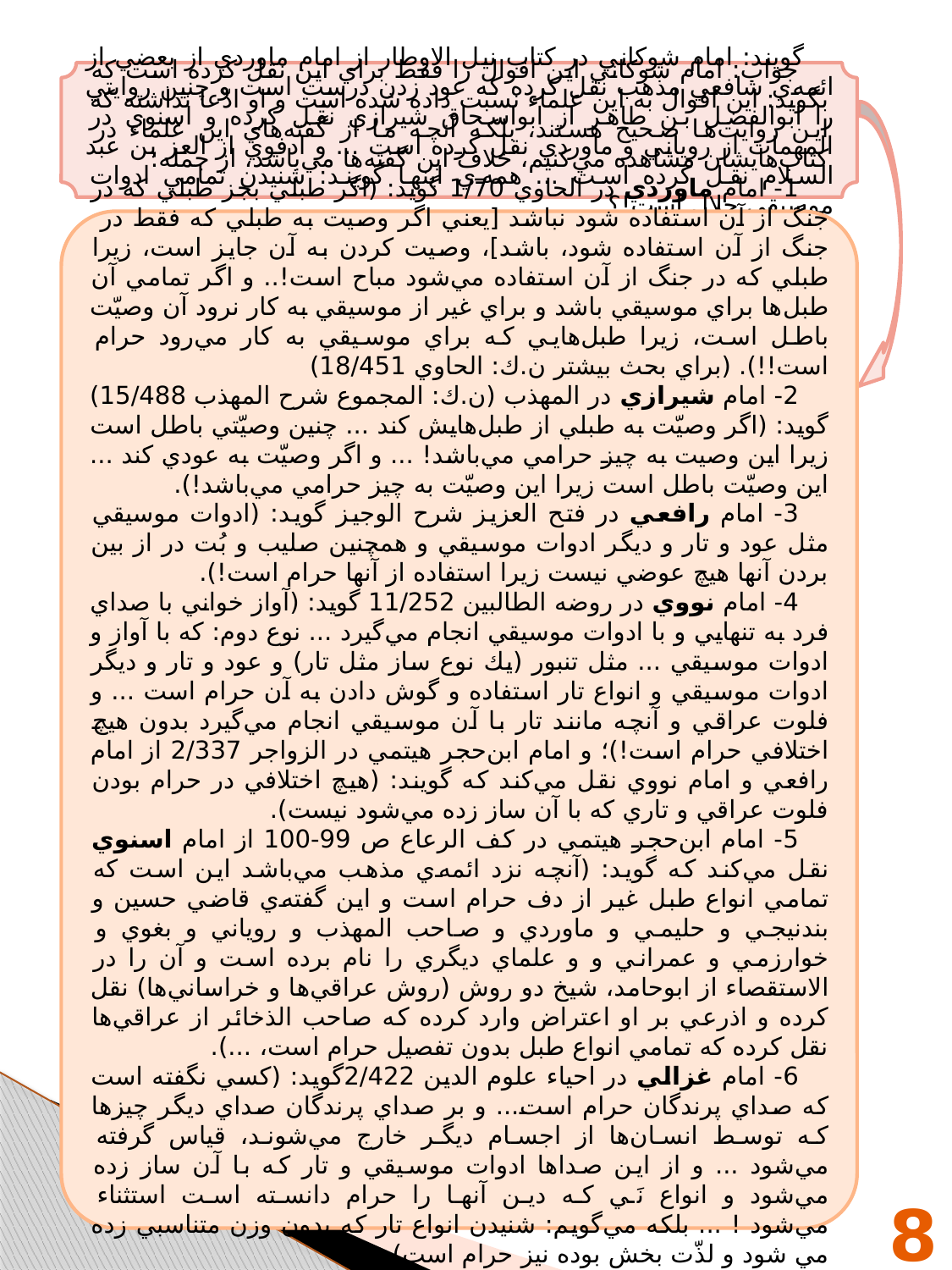

گويند: امام شوكاني در كتاب نيل الاوطار از امام ماوردي از بعضي از ائمه‌ي شافعي مذهب نقل كرده كه عود زدن درست است و چنين روايتي را ابوالفضل بن طاهر از ابواسحاق شيرازي نقل كرده و اسنوي در المهمات از روياني و ماوردي نقل كرده است ... و ادفوي از العز بن عبد السلام نقل كرده است ... همه‌ي اينها گويند: شنيدن تمامي ادوات موسيقي حلال است!؟

جواب: امام شوكاني اين اقوال را فقط براي اين نقل كرده است كه بگويد: اين اقوال به اين علماء نسبت داده شده است و او ادّعا نداشته كه اين روايت‌ها صحيح هستند، بلكه آنچه ما از گفته‌هاي اين علماء در كتاب‌هايشان مشاهده مي‌كنيم، خلاف اين گفته‌ها مي‌باشد، از جمله:
1- امام ماوردي در الحاوي 1/70 گويد: (اگر طبلي بجز طبلي كه در جنگ از آن استفاده شود نباشد [يعني اگر وصيت به طبلي كه فقط در  جنگ از آن استفاده شود، باشد]، وصيت كردن به آن جايز است، زيرا طبلي كه در جنگ از آن استفاده مي‌شود مباح است!.. و اگر تمامي آن طبل‌ها براي موسيقي باشد و براي غير از موسيقي به كار نرود آن وصيّت باطل است، زيرا طبل‌هايي كه براي موسيقي به كار مي‌رود حرام است!!). (براي بحث بيشتر ن.ك: الحاوي 18/451)
2- امام شيرازي در المهذب (ن.ك: المجموع شرح المهذب 15/488) گويد: (اگر وصيّت به طبلي از طبل‌هايش كند ... چنين وصيّتي باطل است زيرا اين وصيت به چيز حرامي مي‌باشد! ... و اگر وصيّت به عودي كند ... اين وصيّت باطل است زيرا اين وصيّت به چيز حرامي مي‌باشد!).
3- امام رافعي در فتح العزيز شرح الوجيز گويد: (ادوات موسيقي مثل عود و تار و ديگر ادوات موسيقي و همچنين صليب و بُت در از بين بردن آنها هيچ عوضي نيست زيرا استفاده از آنها حرام است!).
4- امام نووي در روضه الطالبين 11/252 گويد: (آواز خواني با صداي فرد به تنهايي و با ادوات موسيقي انجام مي‌گيرد ... نوع دوم: كه با آواز و ادوات موسيقي ... مثل تنبور (يك نوع ساز مثل تار) و عود و تار و ديگر ادوات موسيقي و انواع تار استفاده و گوش دادن به آن حرام است ... و فلوت عراقي و آنچه مانند تار با آن موسيقي انجام مي‌گيرد بدون هيچ اختلافي حرام است!)؛ و امام ابن‌حجر هيتمي در الزواجر 2/337 از امام رافعي و امام نووي نقل مي‌كند كه گويند: (هيچ اختلافي در حرام بودن فلوت عراقي و تاري كه با آن ساز زده مي‌شود نيست).
5- امام ابن‌حجر هيتمي در كف الرعاع ص 99-100 از امام اسنوي نقل مي‌كند كه گويد: (آنچه نزد ائمه‌ي مذهب مي‌باشد اين است كه تمامي انواع طبل غير از دف حرام است و اين گفته‌ي قاضي حسين و بندنيجي و حليمي و ماوردي و صاحب المهذب و روياني و بغوي و خوارزمي و عمراني و و علماي ديگري را نام برده است و آن را در الاستقصاء از ابوحامد، شيخ دو روش (روش عراقي‌ها و خراساني‌ها) نقل كرده و اذرعي بر او اعتراض وارد كرده كه صاحب الذخائر از عراقي‌ها نقل كرده كه تمامي انواع طبل بدون تفصيل حرام است، ...).
6- امام غزالي در احياء علوم الدين 2/422گويد: (كسي نگفته است كه صداي پرندگان حرام است... و بر صداي پرندگان صداي ديگر چيزها كه توسط انسان‌ها از اجسام ديگر خارج مي‌شوند، قياس گرفته مي‌شود ... و از اين صداها ادوات موسيقي و تار كه با آن ساز زده مي‌شود و انواع نَي كه دين آنها را حرام دانسته است استثناء مي‌شود ! ... بلكه مي‌گويم: شنيدن انواع تار كه بدون وزن متناسبي زده مي شود و لذّت بخش بوده نيز حرام است).
اما ابوالفضل بن طاهر قيسراني؛ امام ابن‌حجر در لسان الميزان 5/207 درباره‌ي او گويد كه: (مذهب وي ظاهري و صوفي مسلك بوده است) و امام ذهبي در ميزان الاعتدال 3/587 گويد: (قوي نيست و توهّمات او در تأليفاتش زياد است).
84